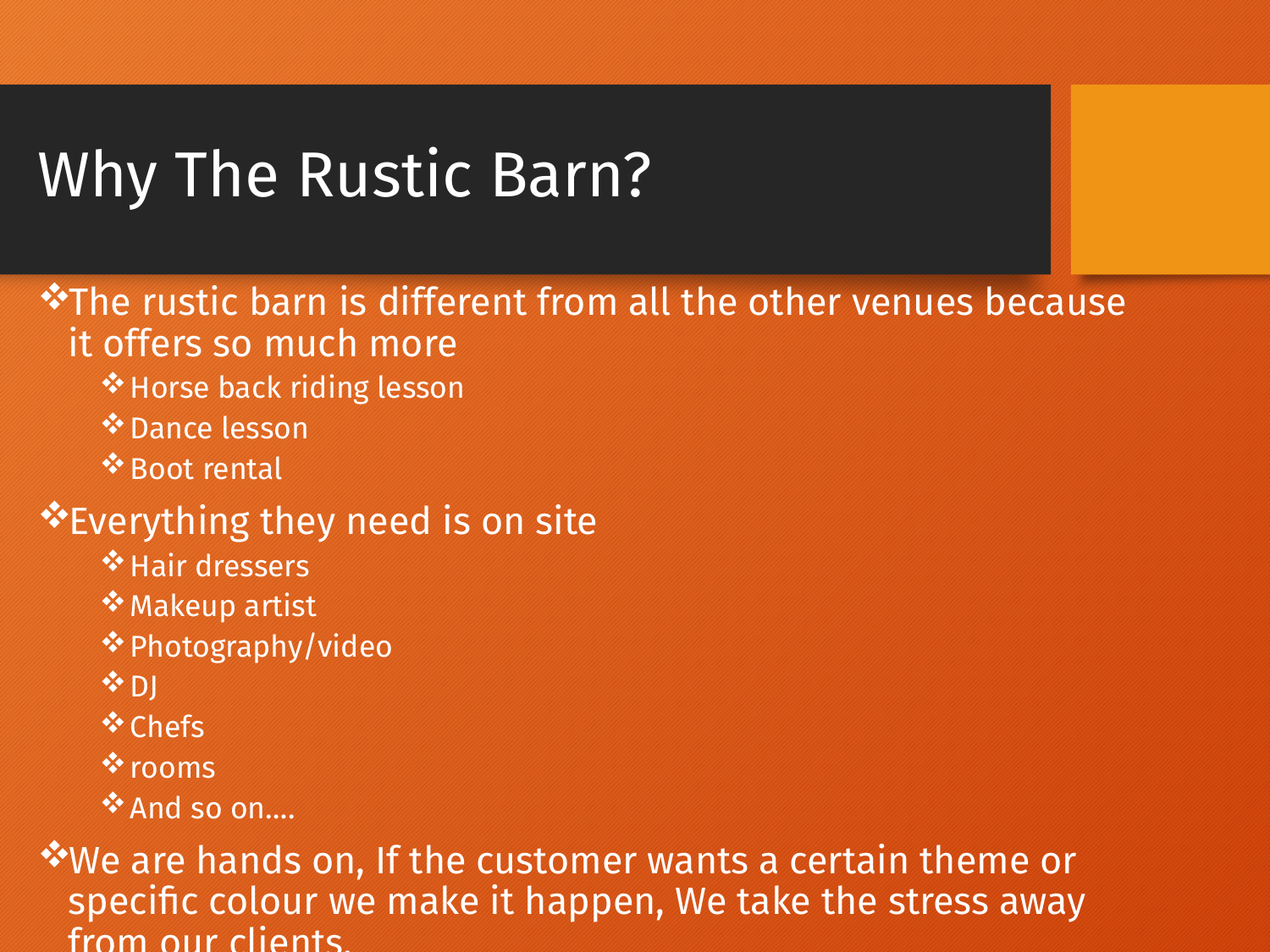

# Why The Rustic Barn?
The rustic barn is different from all the other venues because it offers so much more
Horse back riding lesson
Dance lesson
Boot rental
Everything they need is on site
Hair dressers
Makeup artist
Photography/video
DJ
Chefs
rooms
And so on….
We are hands on, If the customer wants a certain theme or specific colour we make it happen, We take the stress away from our clients.